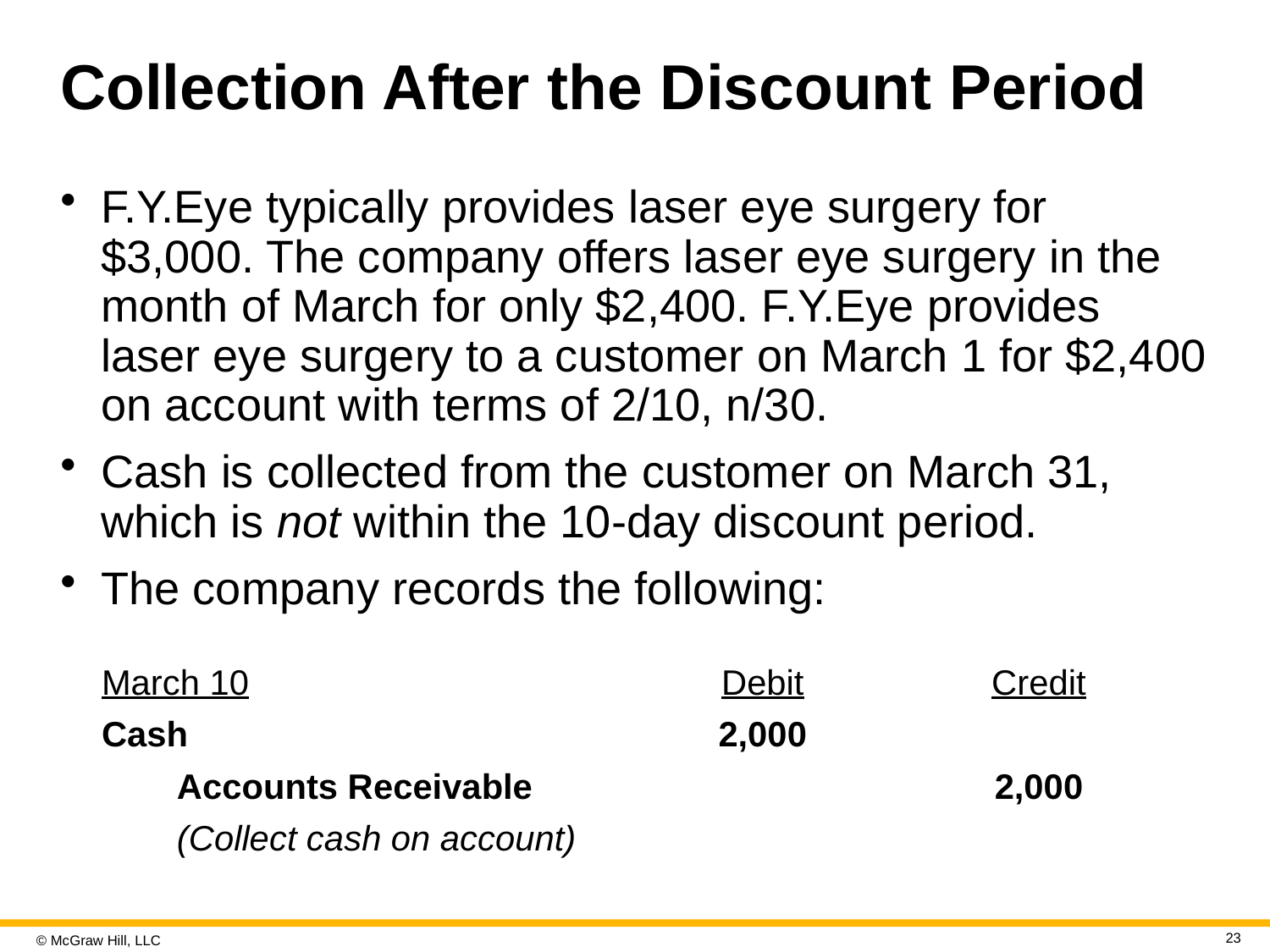

# Collection After the Discount Period
F.Y.Eye typically provides laser eye surgery for $3,000. The company offers laser eye surgery in the month of March for only $2,400. F.Y.Eye provides laser eye surgery to a customer on March 1 for $2,400 on account with terms of 2/10, n/30.
Cash is collected from the customer on March 31, which is not within the 10-day discount period.
The company records the following:
| March 10 | Debit | Credit |
| --- | --- | --- |
| Cash | 2,000 |  |
| Accounts Receivable |  | 2,000 |
| (Collect cash on account) |  |  |
23